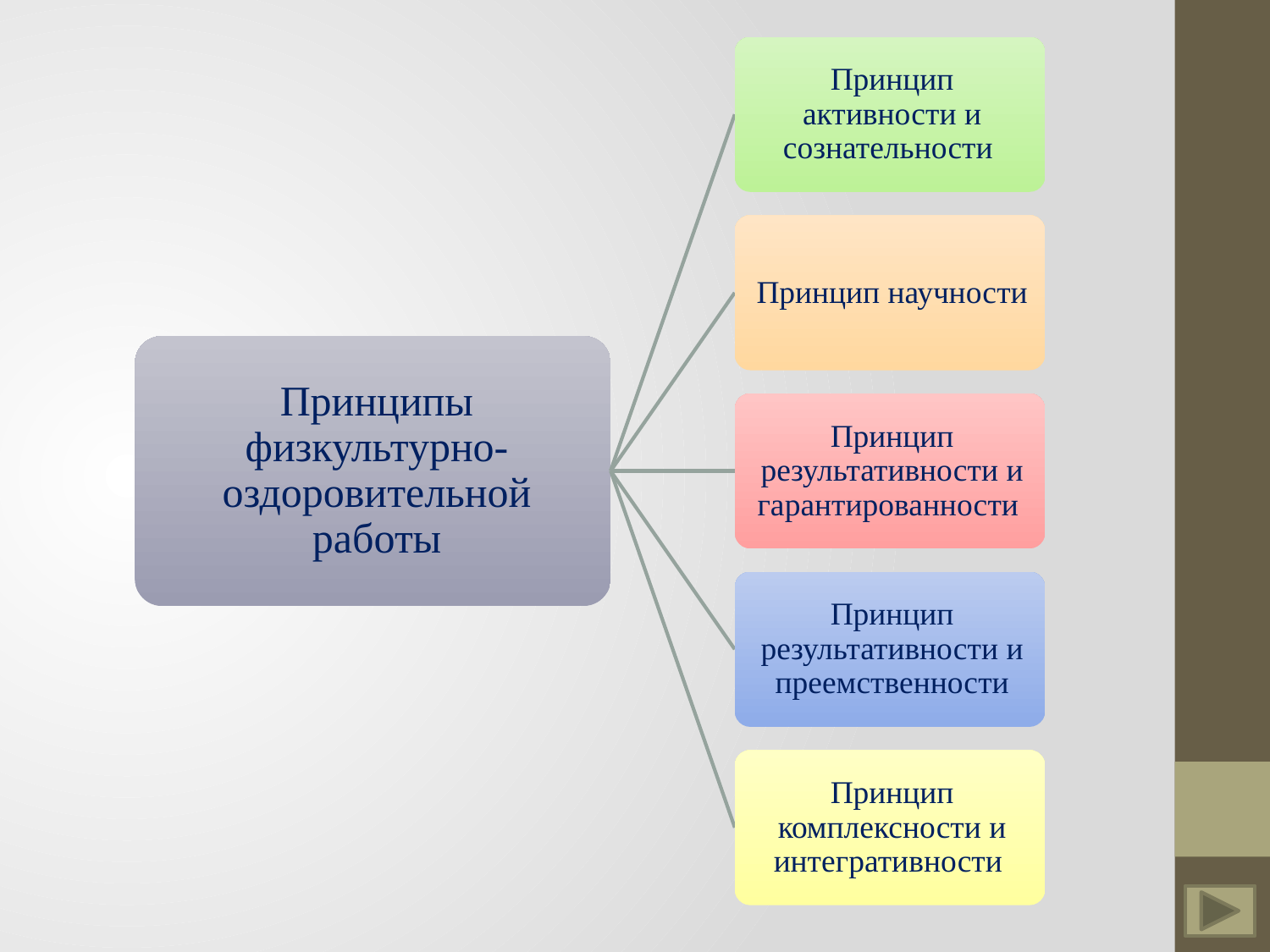

Принципы физкультурно-оздоровительной работы

Принцип активности и сознательности

Принцип научности

Принцип результативности и гарантированности

Принцип результативности и преемственности

Принцип комплексности и интегративности